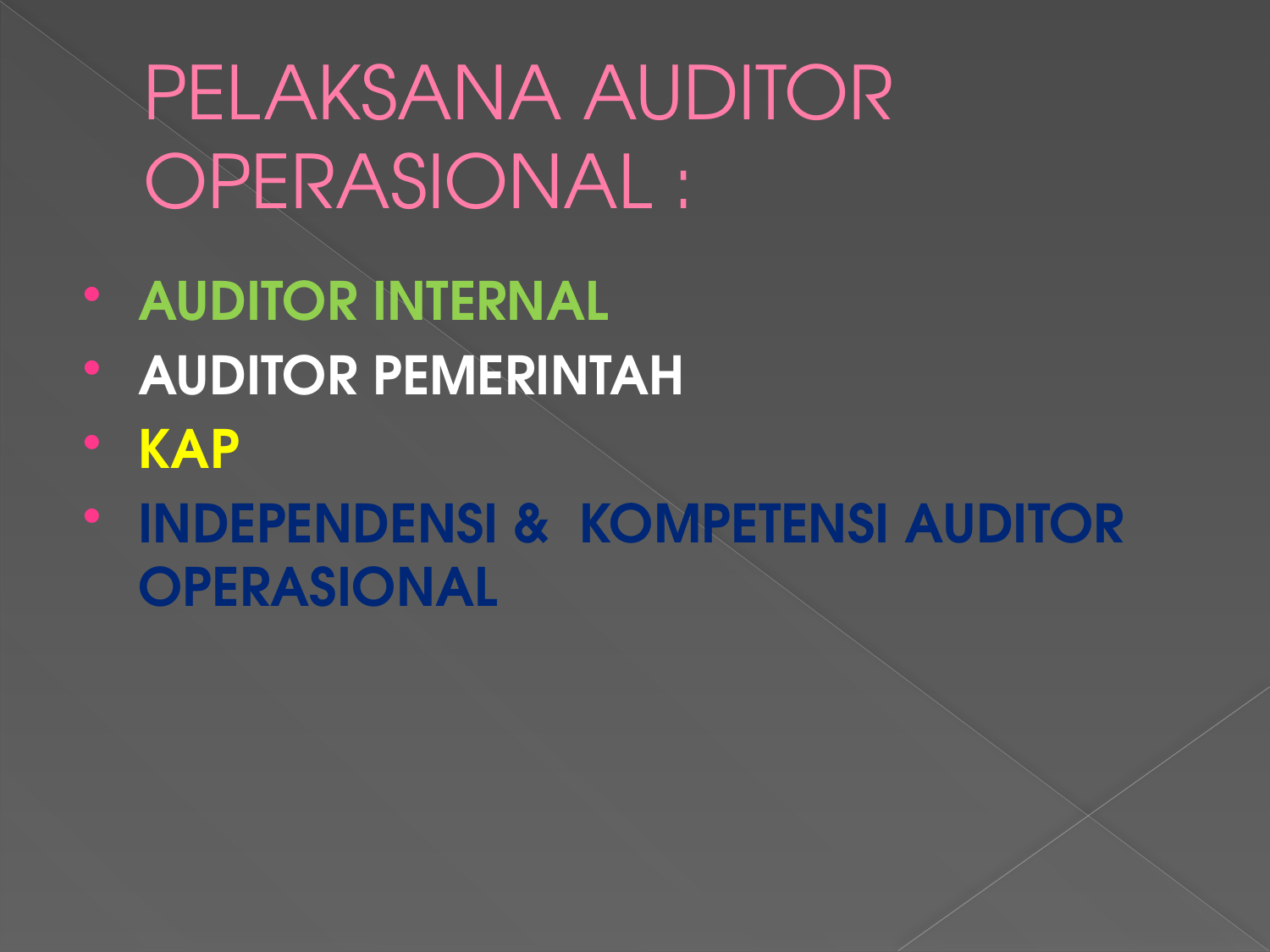

# PELAKSANA AUDITOR OPERASIONAL :
AUDITOR INTERNAL
AUDITOR PEMERINTAH
KAP
INDEPENDENSI &  KOMPETENSI AUDITOR OPERASIONAL